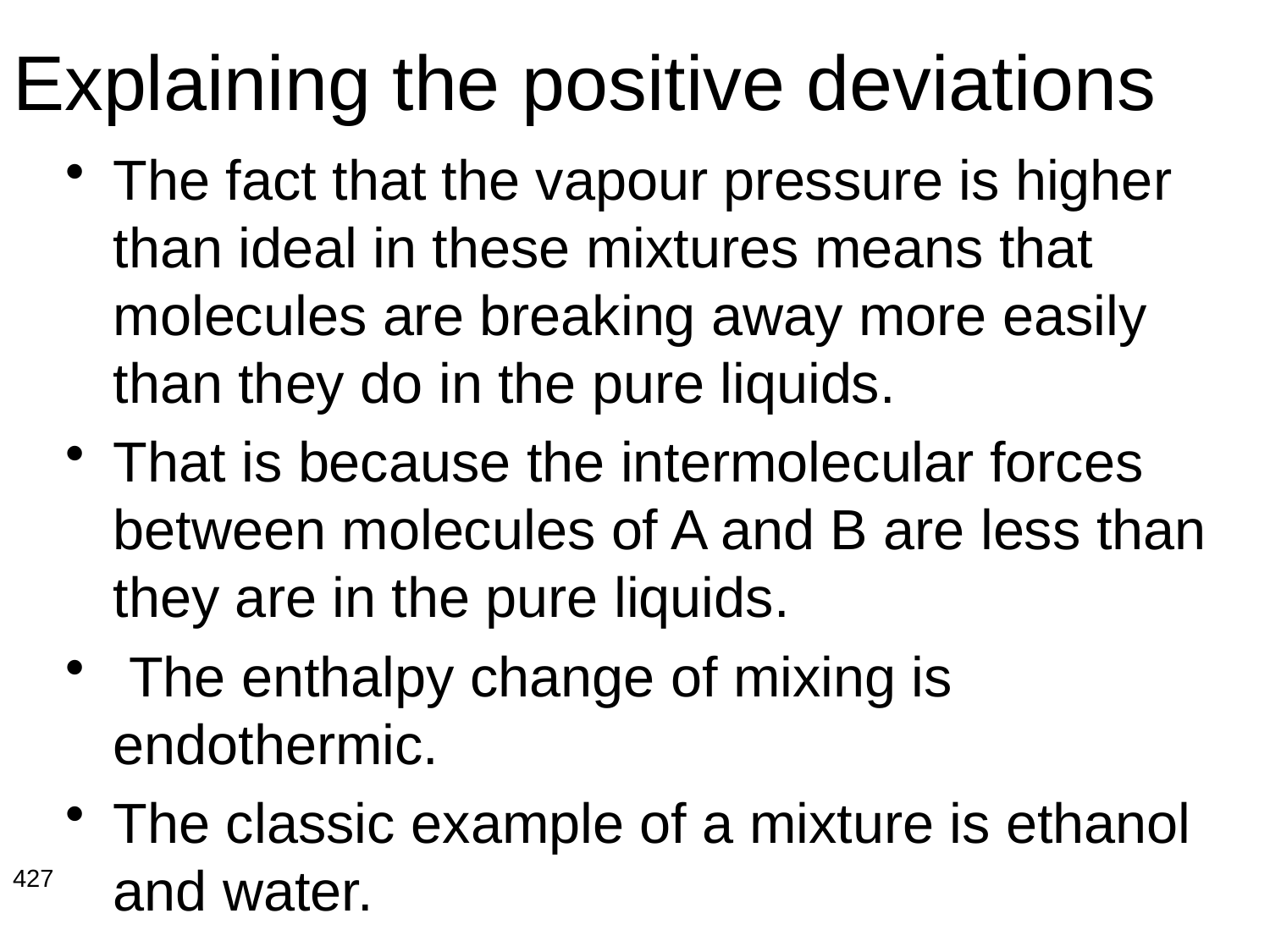

# Explaining the positive deviations
The fact that the vapour pressure is higher than ideal in these mixtures means that molecules are breaking away more easily than they do in the pure liquids.
That is because the intermolecular forces between molecules of A and B are less than they are in the pure liquids.
 The enthalpy change of mixing is endothermic.
The classic example of a mixture is ethanol and water.

427